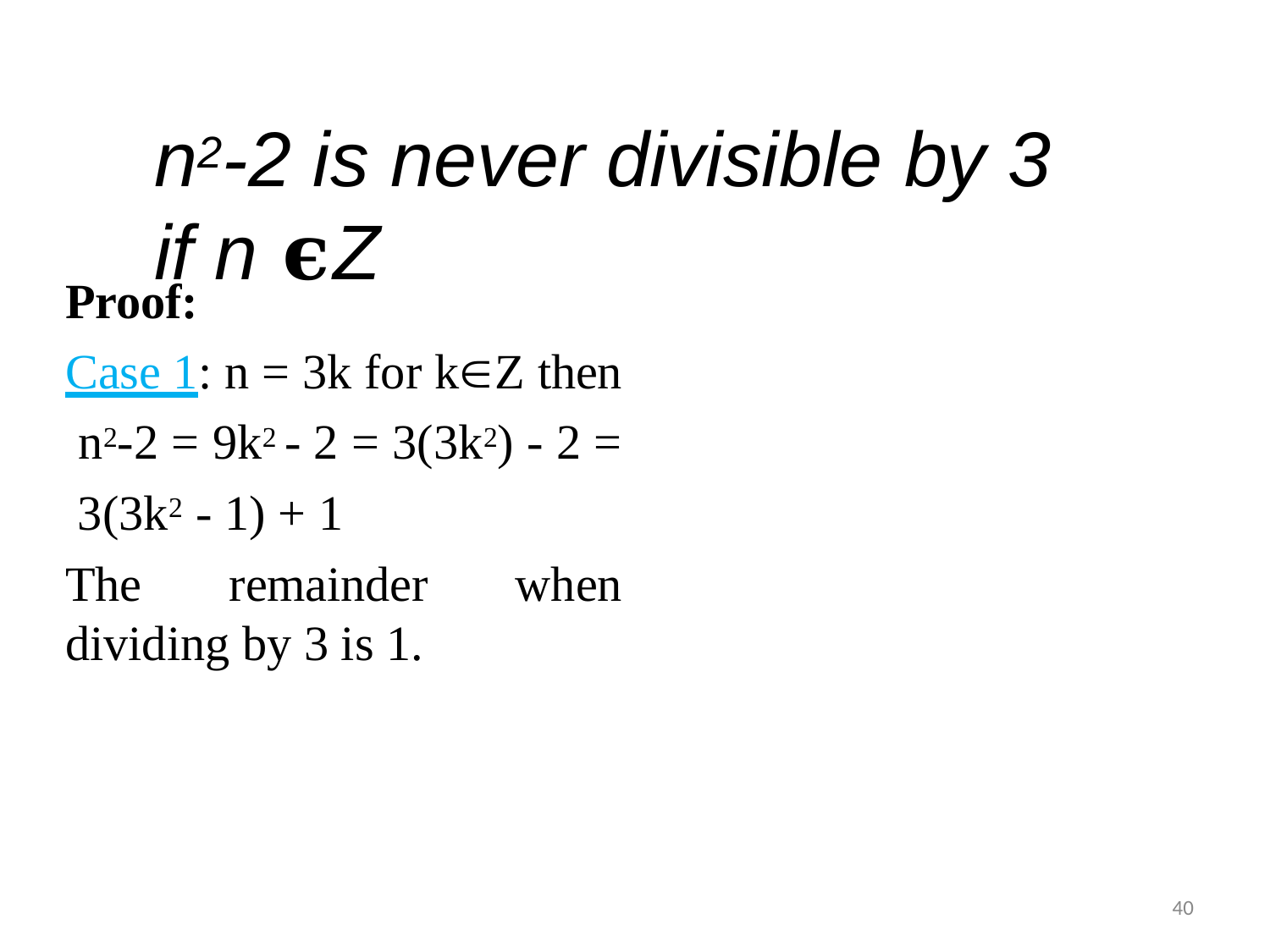

# n2-2 is never divisible by 3 if n 𝛜Z
Proof:
Case 1: n = 3k for k∈Z then  n2-2 = 9k2 - 2 = 3(3k2) - 2 =  3(3k2 - 1) + 1
The remainder when dividing by 3 is 1.
40